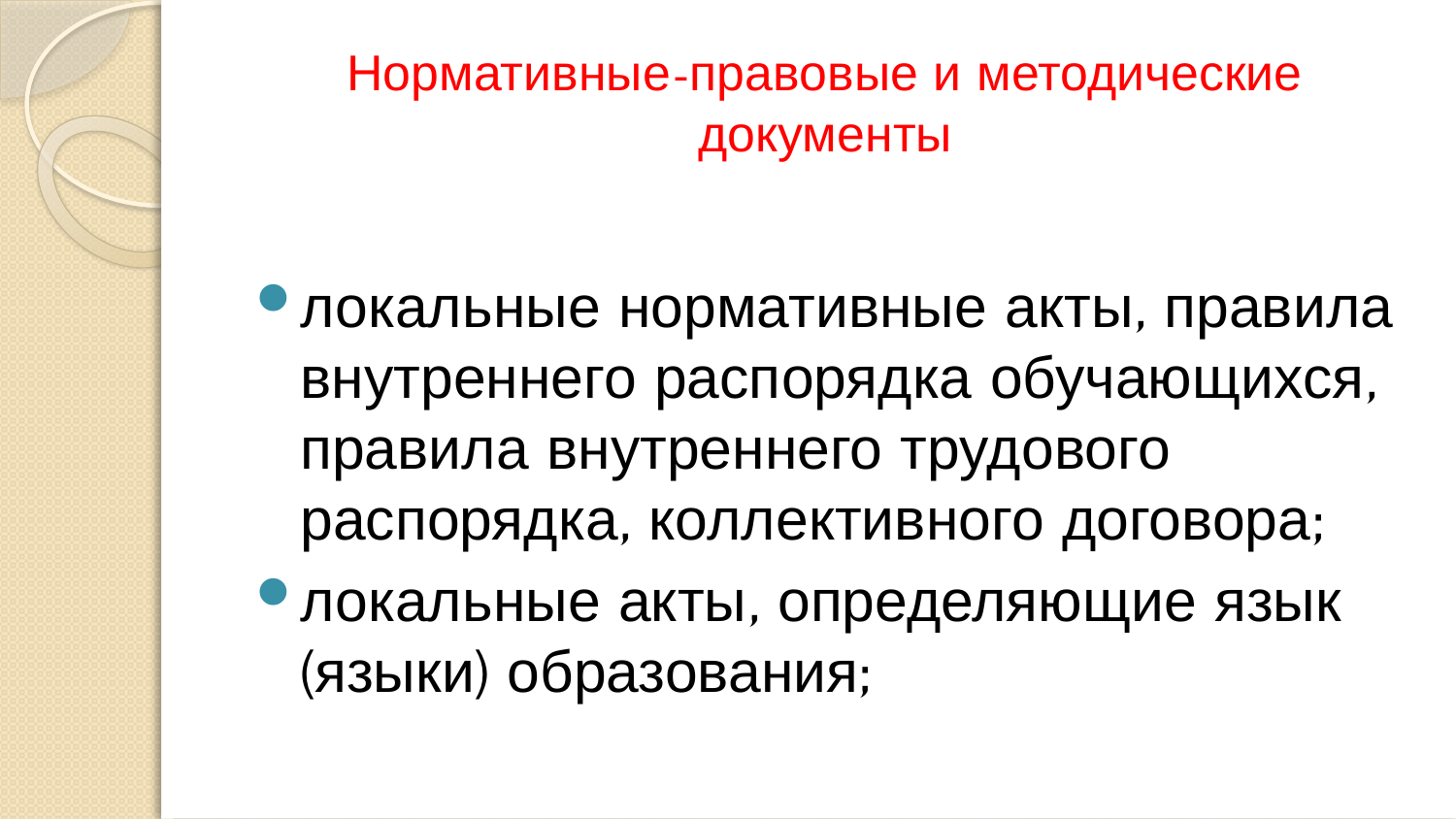

# Нормативные-правовые и методические документы
локальные нормативные акты, правила внутреннего распорядка обучающихся, правила внутреннего трудового распорядка, коллективного договора;
локальные акты, определяющие язык (языки) образования;